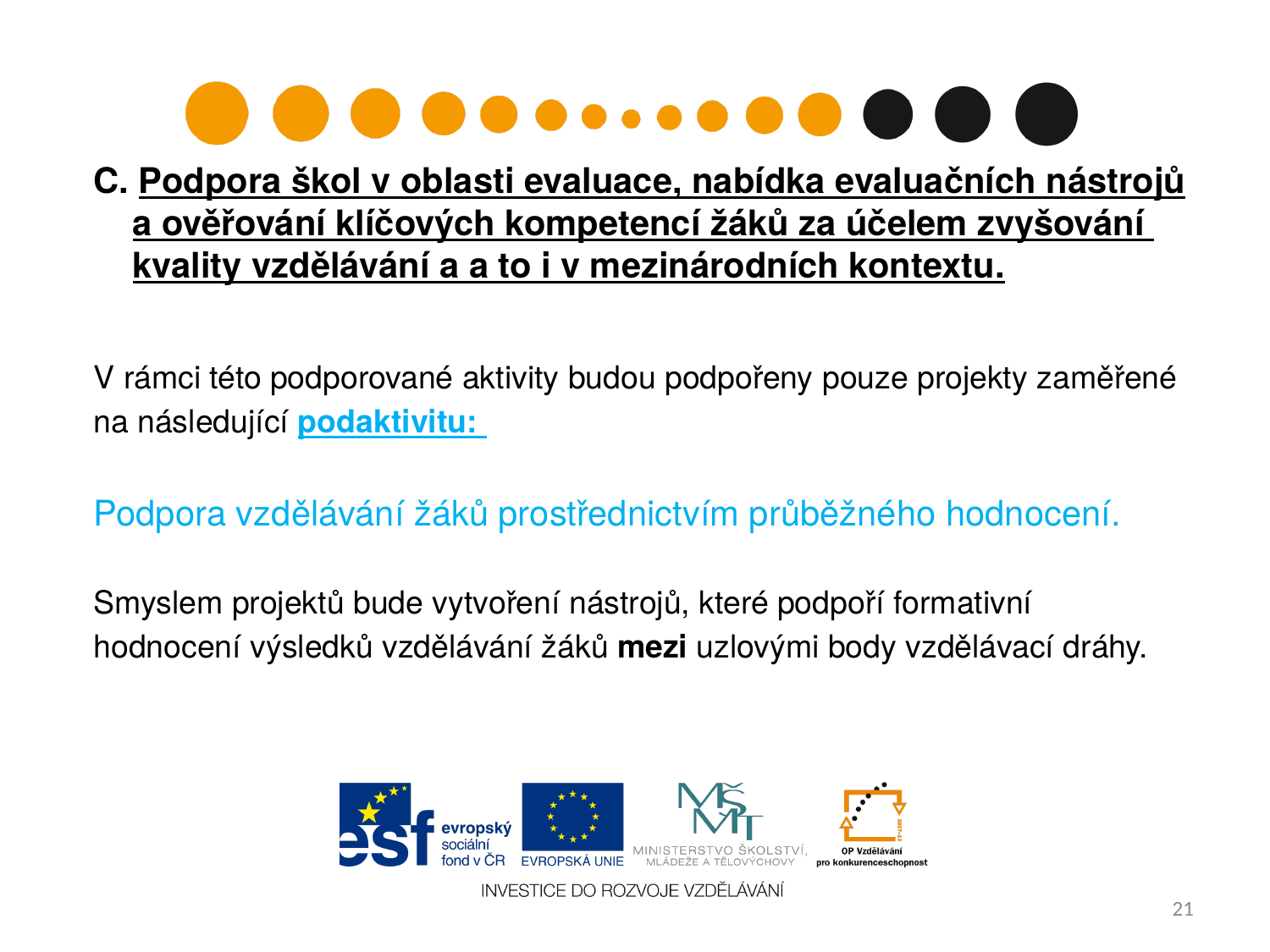

# C. Podpora škol v oblasti evaluace, nabídka evaluačních nástrojů a ověřování klíčových kompetencí žáků za účelem zvyšování kvality vzdělávání a a to i v mezinárodních kontextu.
V rámci této podporované aktivity budou podpořeny pouze projekty zaměřené
na následující podaktivitu:

Podpora vzdělávání žáků prostřednictvím průběžného hodnocení.
Smyslem projektů bude vytvoření nástrojů, které podpoří formativní
hodnocení výsledků vzdělávání žáků mezi uzlovými body vzdělávací dráhy.
21